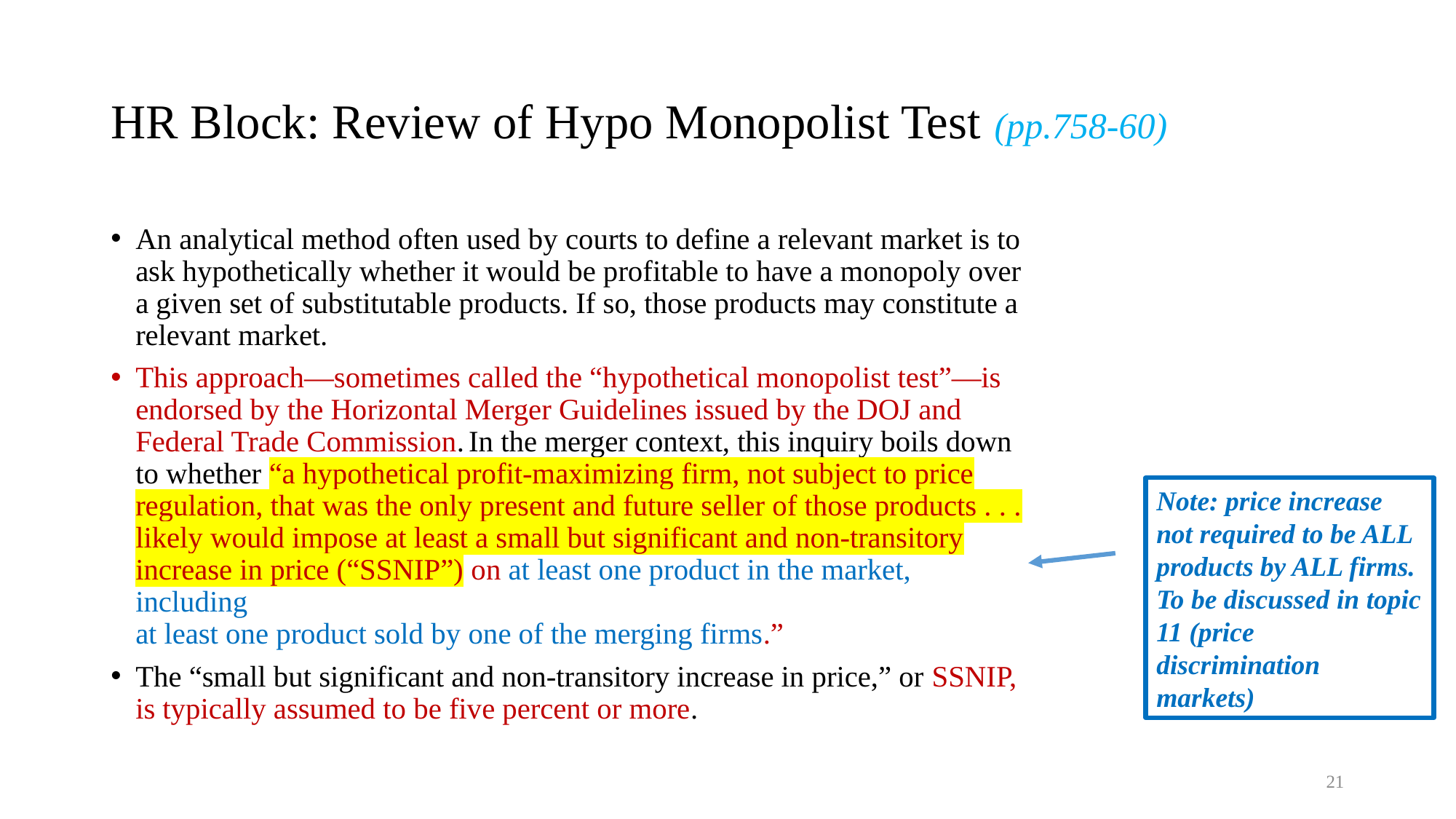

# HR Block: Review of Hypo Monopolist Test (pp.758-60)
An analytical method often used by courts to define a relevant market is to ask hypothetically whether it would be profitable to have a monopoly over a given set of substitutable products. If so, those products may constitute a relevant market.
This approach—sometimes called the “hypothetical monopolist test”—is endorsed by the Horizontal Merger Guidelines issued by the DOJ and Federal Trade Commission. In the merger context, this inquiry boils down to whether “a hypothetical profit-maximizing firm, not subject to price regulation, that was the only present and future seller of those products . . . likely would impose at least a small but significant and non-transitory increase in price (“SSNIP”) on at least one product in the market, including
at least one product sold by one of the merging firms.”
The “small but significant and non-transitory increase in price,” or SSNIP, is typically assumed to be five percent or more.

Note: price increase not required to be ALL products by ALL firms.  To be discussed in topic 11 (price discrimination markets)
21